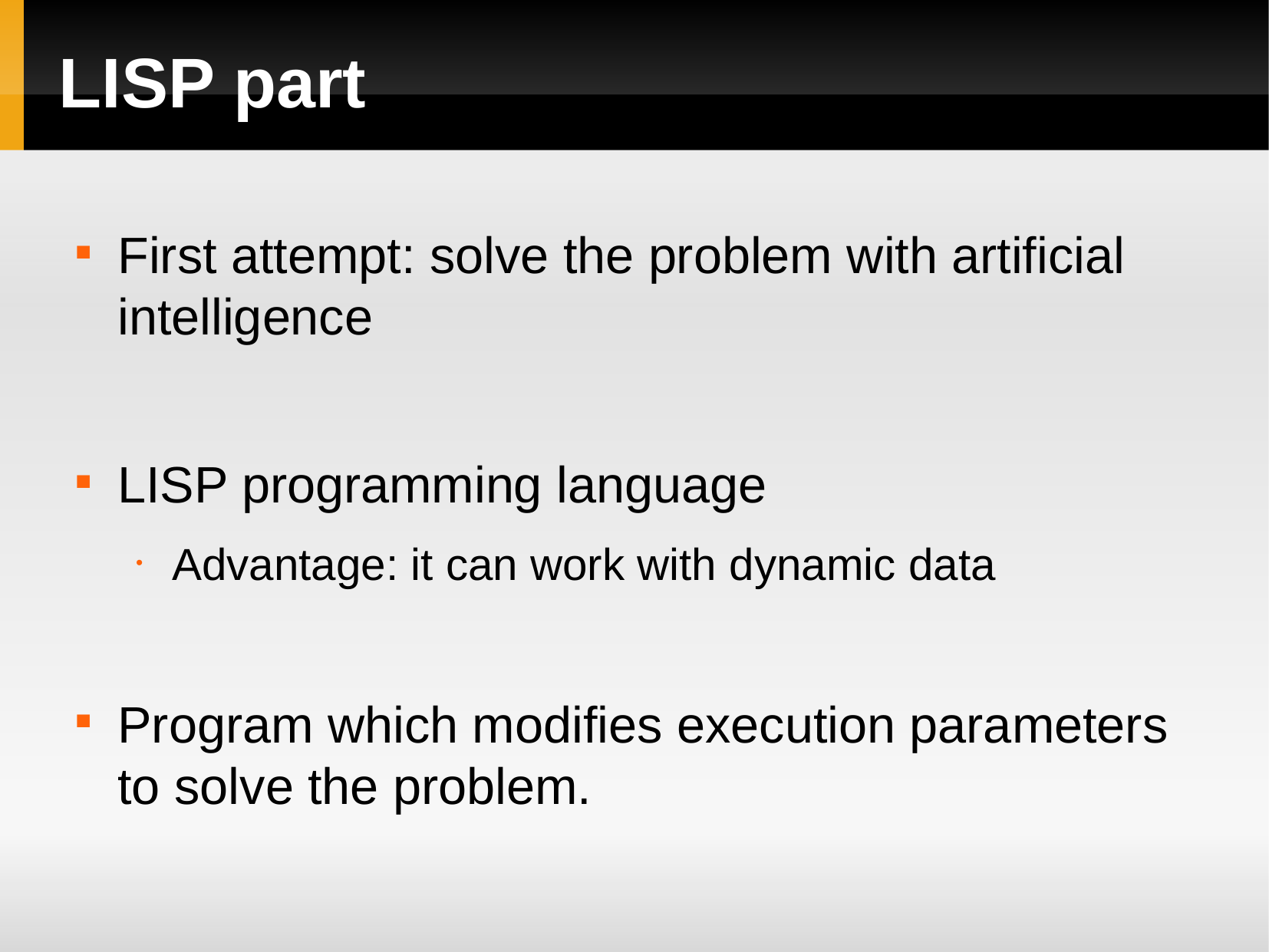

LISP part
First attempt: solve the problem with artificial intelligence

LISP programming language
Advantage: it can work with dynamic data

Program which modifies execution parameters to solve the problem.